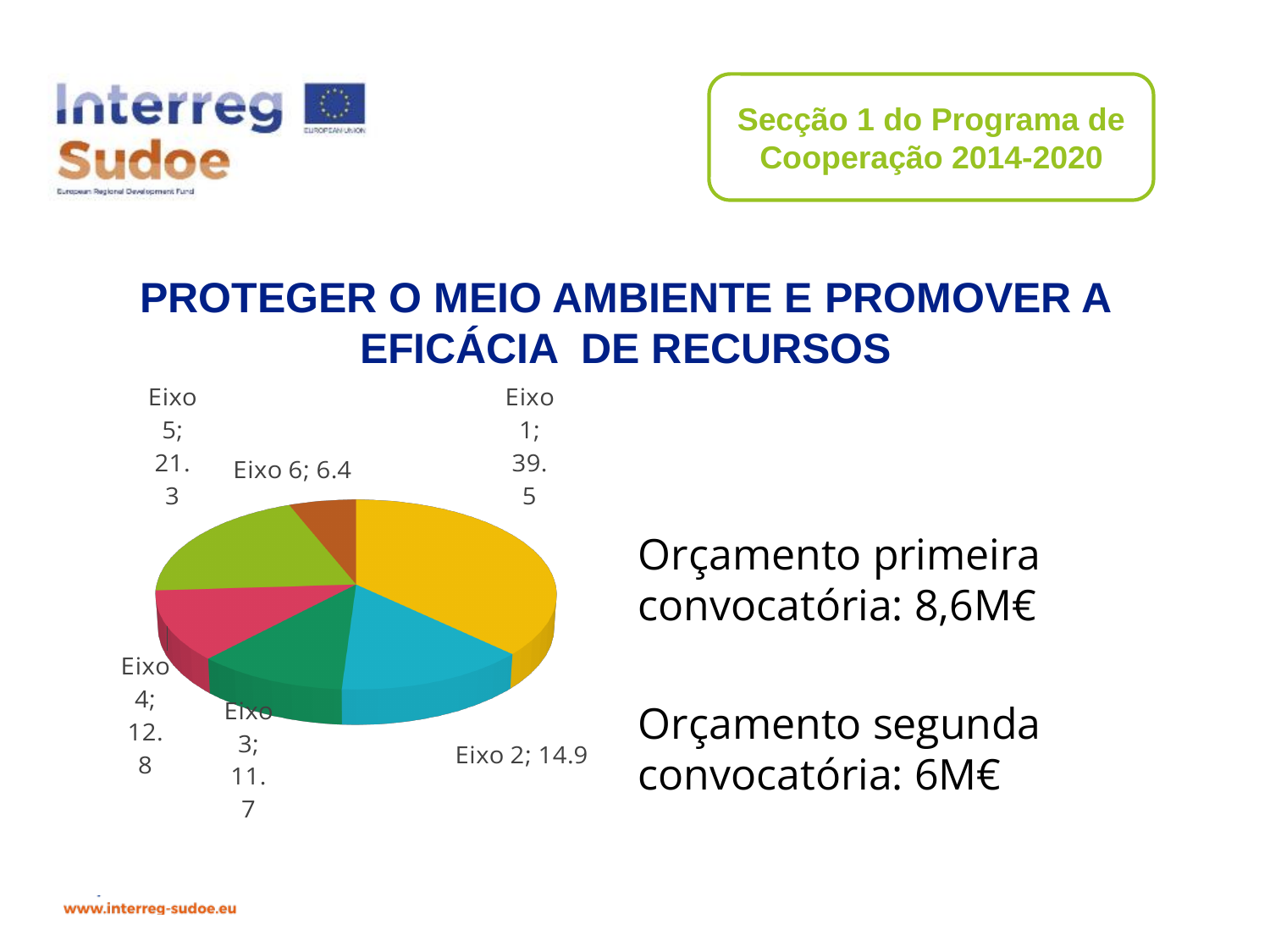

Secção 1 do Programa de Cooperação 2014-2020
PROTEGER O MEIO AMBIENTE E PROMOVER A EFICÁCIA  DE RECURSOS
Orçamento primeira convocatória: 8,6M€

Orçamento segunda convocatória: 6M€

[unsupported chart]